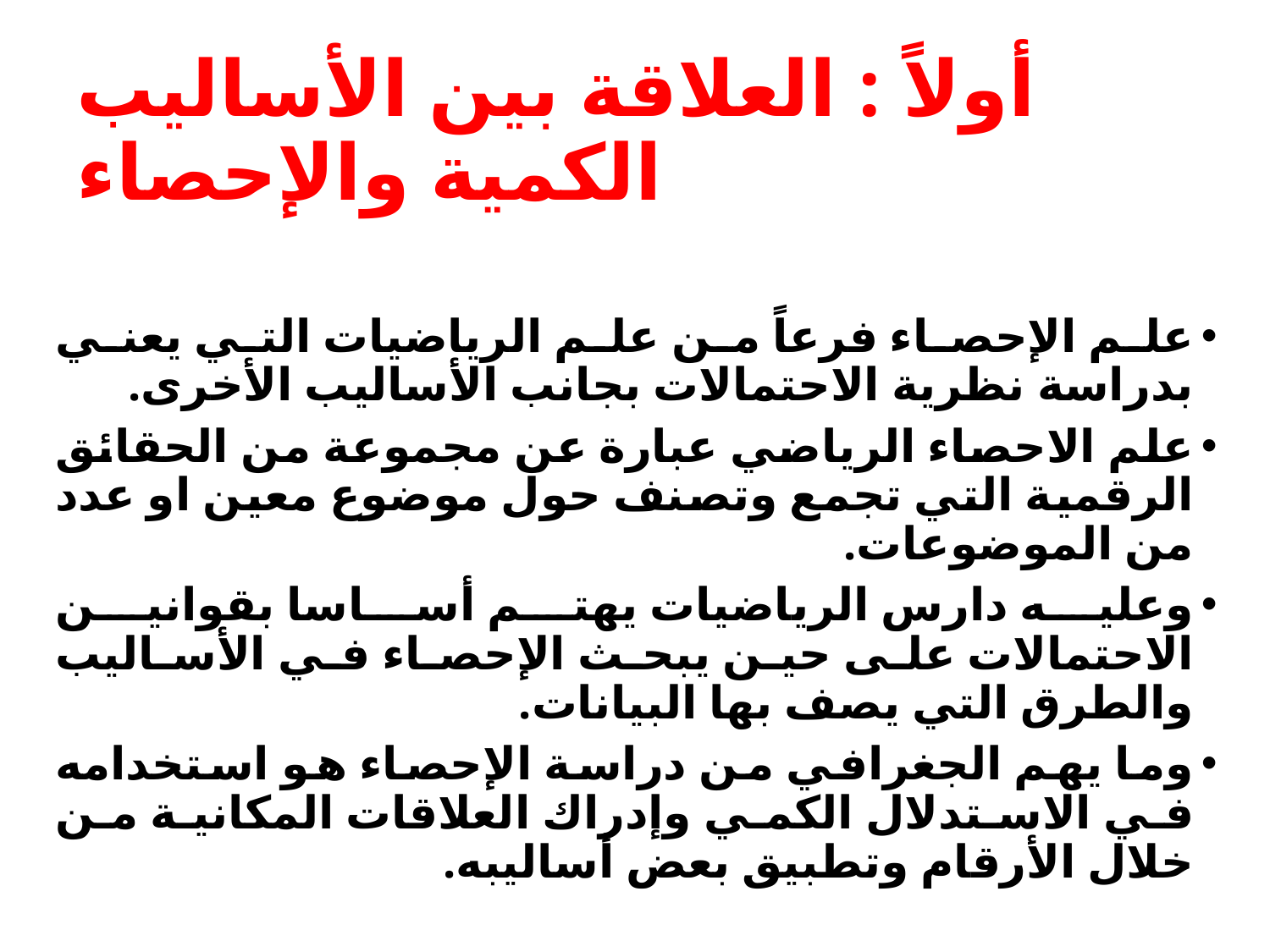

# أولاً : العلاقة بين الأساليب الكمية والإحصاء
علم الإحصاء فرعاً من علم الرياضيات التي يعني بدراسة نظرية الاحتمالات بجانب الأساليب الأخرى.
علم الاحصاء الرياضي عبارة عن مجموعة من الحقائق الرقمية التي تجمع وتصنف حول موضوع معين او عدد من الموضوعات.
وعليه دارس الرياضيات يهتم أساسا بقوانين الاحتمالات على حين يبحث الإحصاء في الأساليب والطرق التي يصف بها البيانات.
وما يهم الجغرافي من دراسة الإحصاء هو استخدامه في الاستدلال الكمي وإدراك العلاقات المكانية من خلال الأرقام وتطبيق بعض أساليبه.